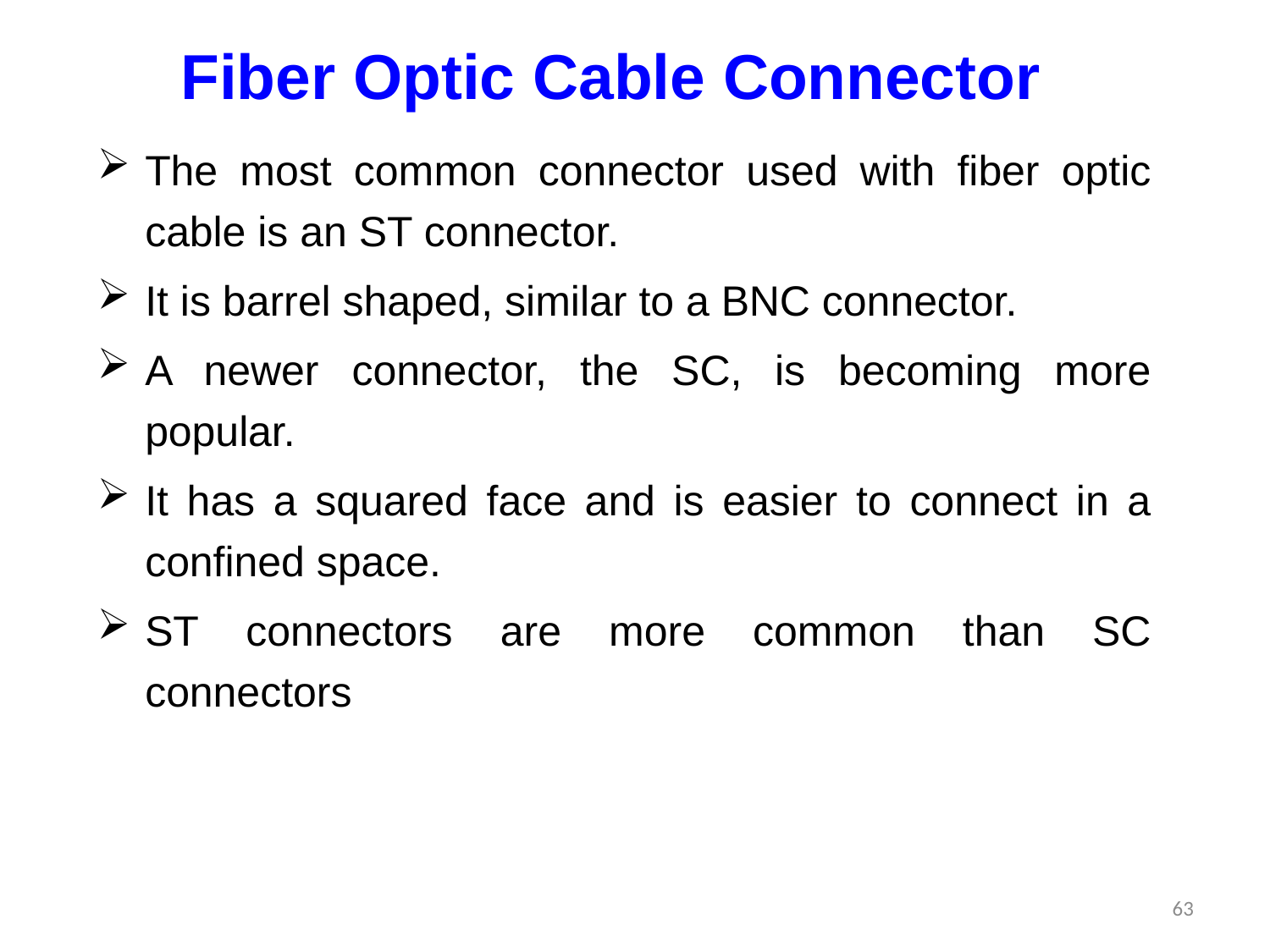

# Fiber Optic Cable Connector
The most common connector used with fiber optic cable is an ST connector.
It is barrel shaped, similar to a BNC connector.
A newer connector, the SC, is becoming more popular.
It has a squared face and is easier to connect in a confined space.
ST connectors are more common than SC connectors
63